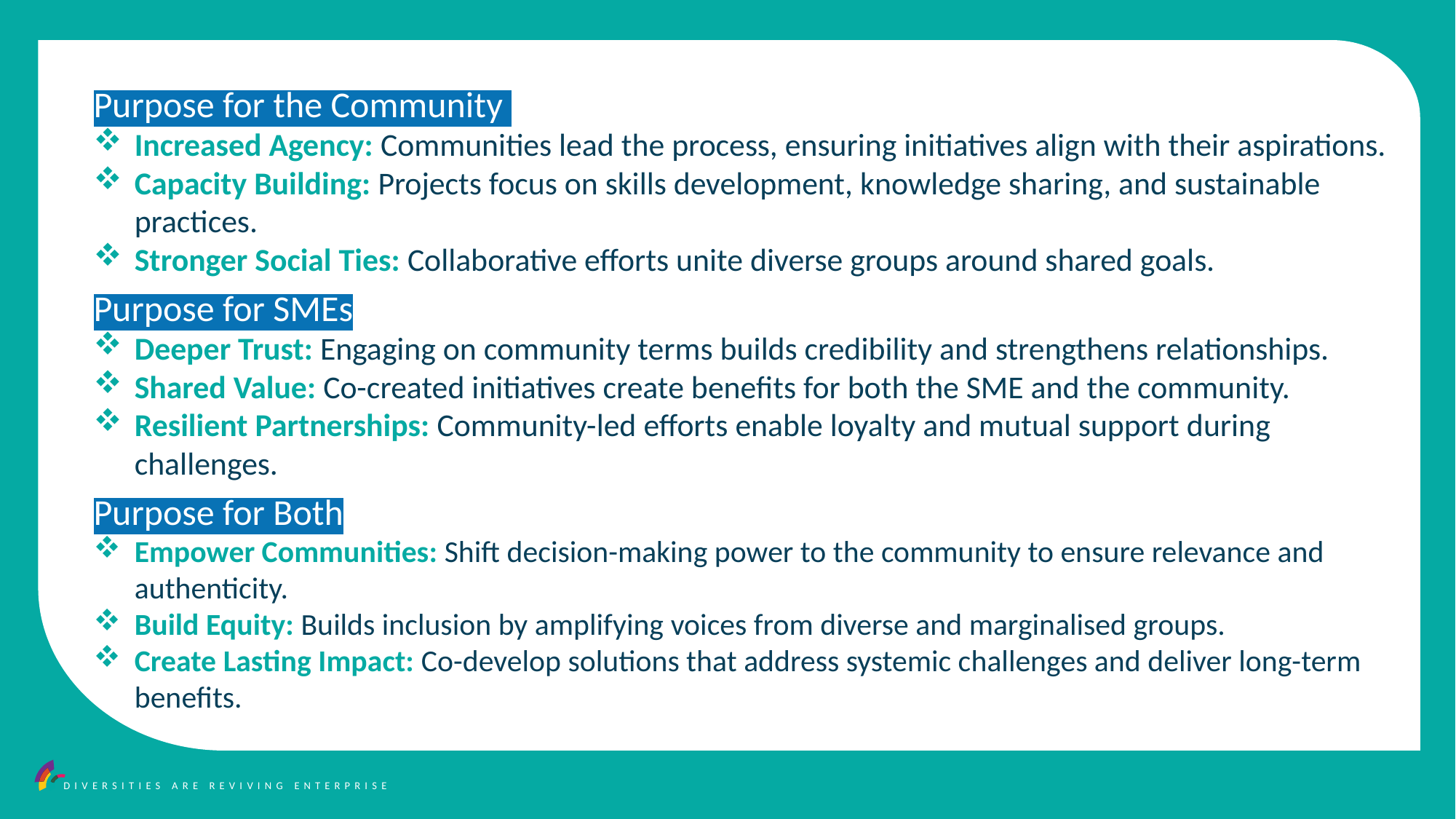

Purpose for the Community
Increased Agency: Communities lead the process, ensuring initiatives align with their aspirations.
Capacity Building: Projects focus on skills development, knowledge sharing, and sustainable practices.
Stronger Social Ties: Collaborative efforts unite diverse groups around shared goals.

Purpose for SMEs
Deeper Trust: Engaging on community terms builds credibility and strengthens relationships.
Shared Value: Co-created initiatives create benefits for both the SME and the community.
Resilient Partnerships: Community-led efforts enable loyalty and mutual support during challenges.

Purpose for Both
Empower Communities: Shift decision-making power to the community to ensure relevance and authenticity.
Build Equity: Builds inclusion by amplifying voices from diverse and marginalised groups.
Create Lasting Impact: Co-develop solutions that address systemic challenges and deliver long-term benefits.